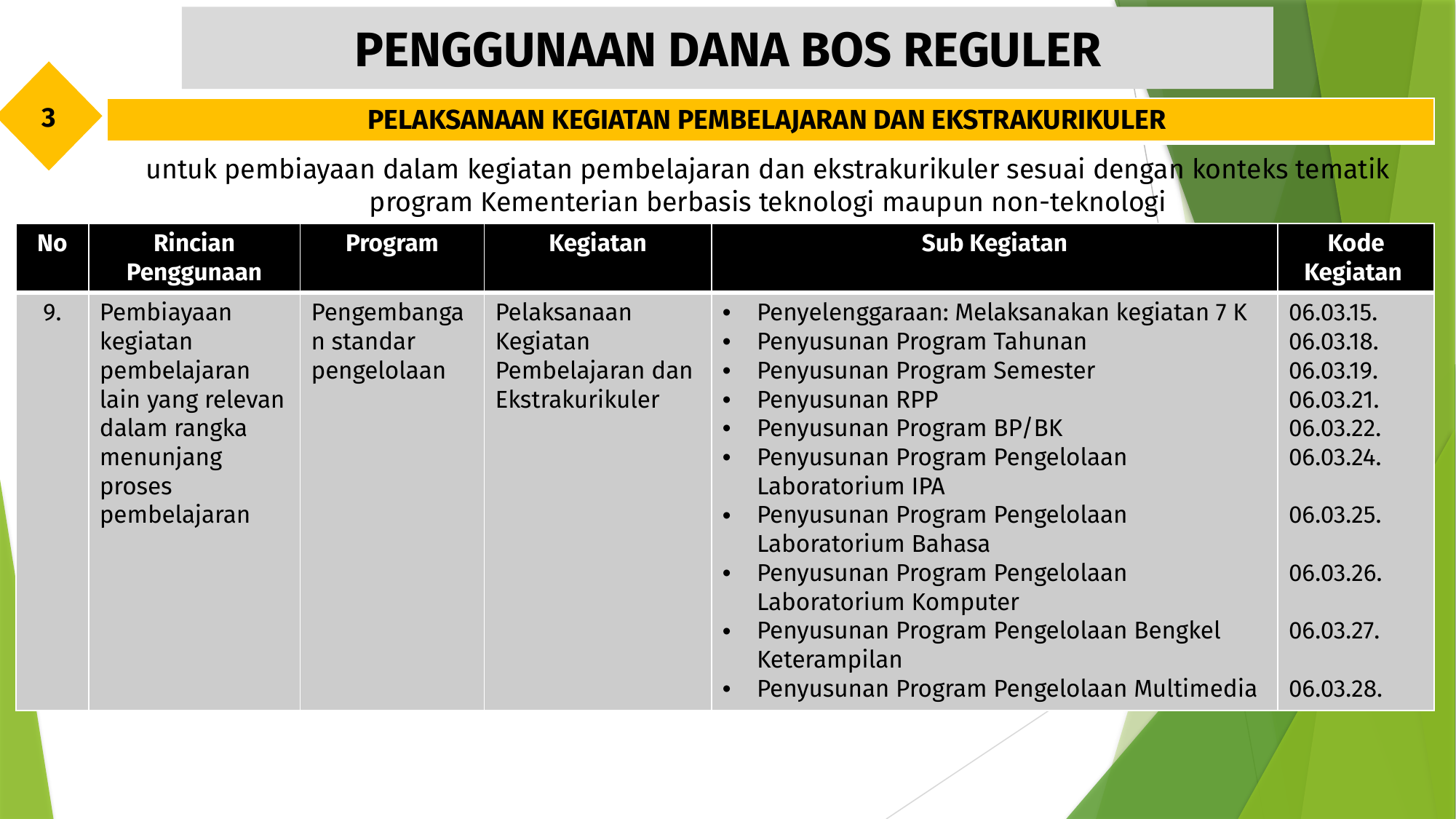

PENGGUNAAN DANA BOS REGULER
3
| PELAKSANAAN KEGIATAN PEMBELAJARAN DAN EKSTRAKURIKULER |
| --- |
untuk pembiayaan dalam kegiatan pembelajaran dan ekstrakurikuler sesuai dengan konteks tematik program Kementerian berbasis teknologi maupun non-teknologi
| No | Rincian Penggunaan | Program | Kegiatan | Sub Kegiatan | Kode Kegiatan |
| --- | --- | --- | --- | --- | --- |
| 9. | Pembiayaan kegiatan pembelajaran lain yang relevan dalam rangka menunjang proses pembelajaran | Pengembangan standar pengelolaan | Pelaksanaan Kegiatan Pembelajaran dan Ekstrakurikuler | Penyelenggaraan: Melaksanakan kegiatan 7 K Penyusunan Program Tahunan Penyusunan Program Semester Penyusunan RPP Penyusunan Program BP/BK Penyusunan Program Pengelolaan Laboratorium IPA Penyusunan Program Pengelolaan Laboratorium Bahasa Penyusunan Program Pengelolaan Laboratorium Komputer Penyusunan Program Pengelolaan Bengkel Keterampilan Penyusunan Program Pengelolaan Multimedia | 06.03.15. 06.03.18. 06.03.19. 06.03.21. 06.03.22. 06.03.24. 06.03.25. 06.03.26. 06.03.27. 06.03.28. |